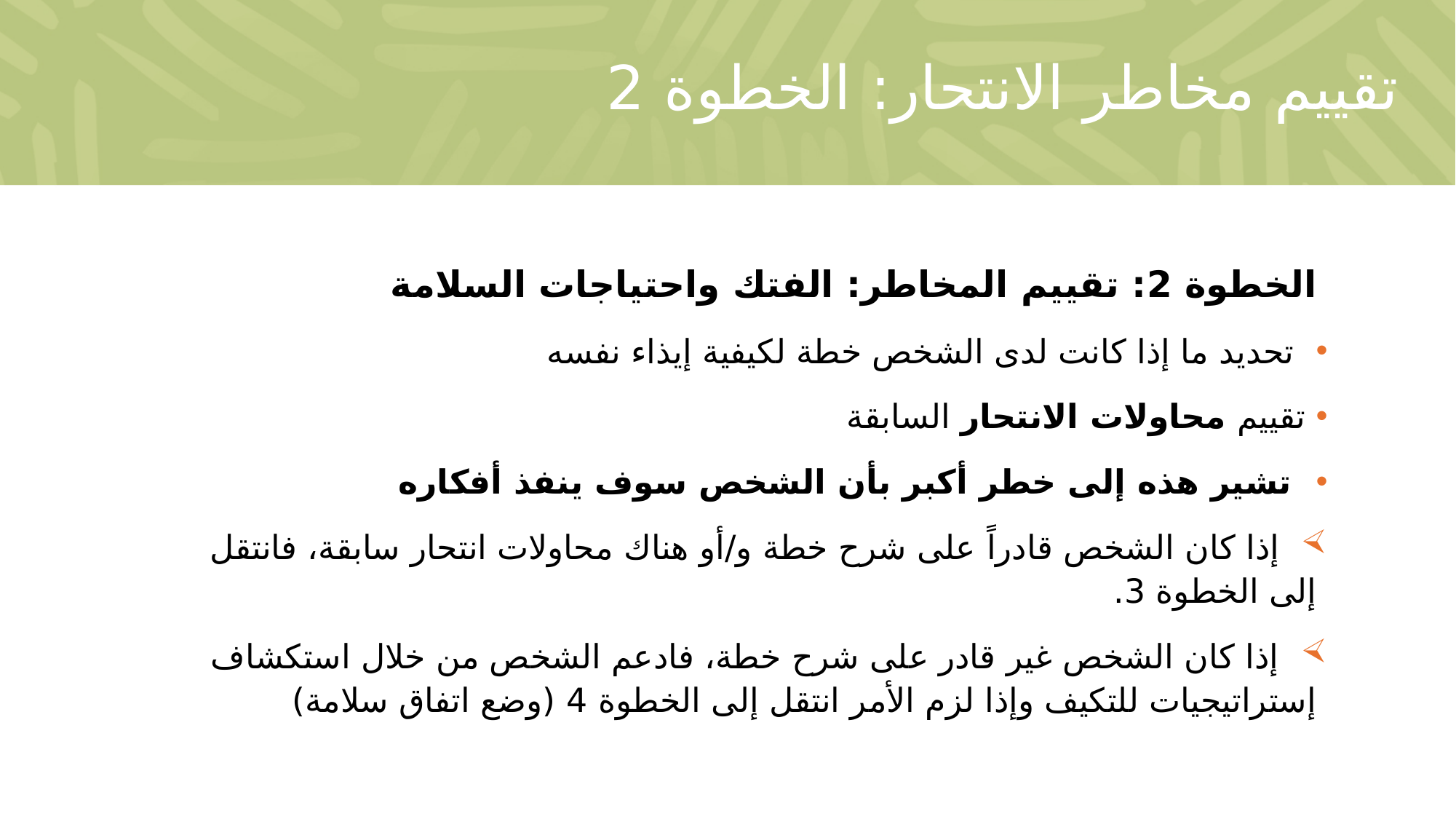

# تقييم مخاطر الانتحار: الخطوة 2
الخطوة 2: تقييم المخاطر: الفتك واحتياجات السلامة
  تحديد ما إذا كانت لدى الشخص خطة لكيفية إيذاء نفسه
 تقييم محاولات الانتحار السابقة
  تشير هذه إلى خطر أكبر بأن الشخص سوف ينفذ أفكاره
  إذا كان الشخص قادراً على شرح خطة و/أو هناك محاولات انتحار سابقة، فانتقل إلى الخطوة 3.
  إذا كان الشخص غير قادر على شرح خطة، فادعم الشخص من خلال استكشاف إستراتيجيات للتكيف وإذا لزم الأمر انتقل إلى الخطوة 4 (وضع اتفاق سلامة)